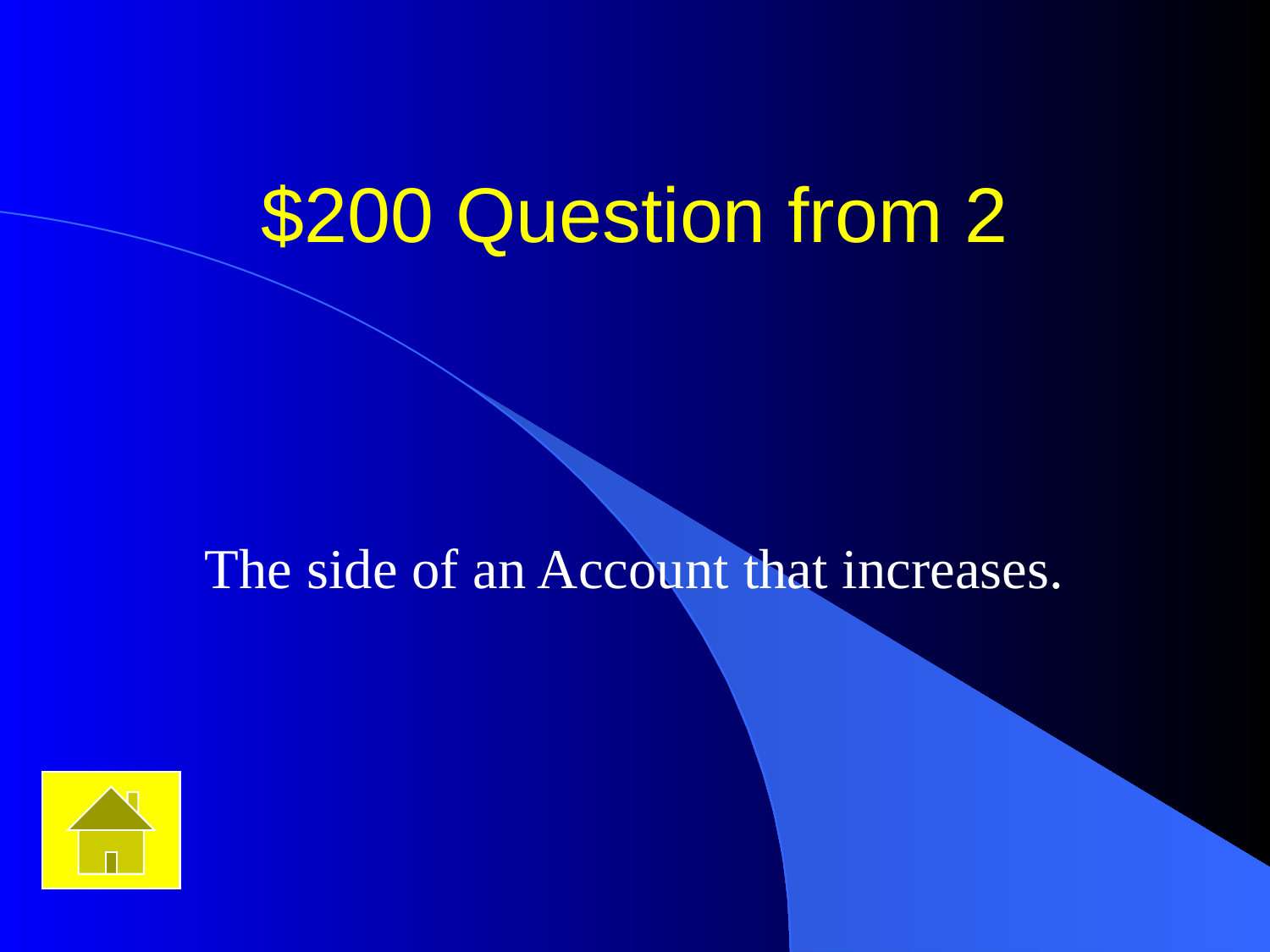

# $200 Question from 2
The side of an Account that increases.